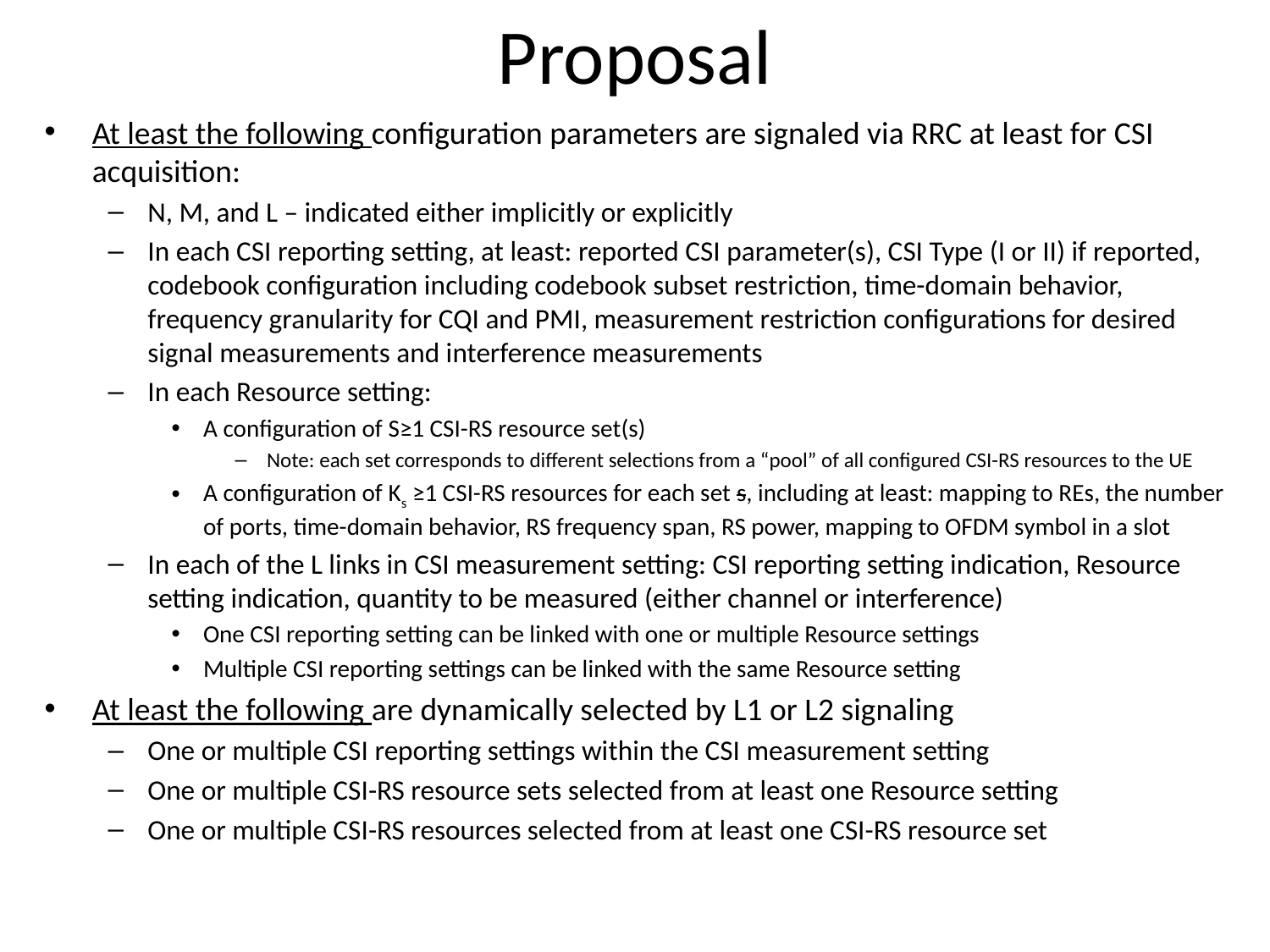

# Proposal
At least the following configuration parameters are signaled via RRC at least for CSI acquisition:
N, M, and L – indicated either implicitly or explicitly
In each CSI reporting setting, at least: reported CSI parameter(s), CSI Type (I or II) if reported, codebook configuration including codebook subset restriction, time-domain behavior, frequency granularity for CQI and PMI, measurement restriction configurations for desired signal measurements and interference measurements
In each Resource setting:
A configuration of S≥1 CSI-RS resource set(s)
Note: each set corresponds to different selections from a “pool” of all configured CSI-RS resources to the UE
A configuration of Ks ≥1 CSI-RS resources for each set s, including at least: mapping to REs, the number of ports, time-domain behavior, RS frequency span, RS power, mapping to OFDM symbol in a slot
In each of the L links in CSI measurement setting: CSI reporting setting indication, Resource setting indication, quantity to be measured (either channel or interference)
One CSI reporting setting can be linked with one or multiple Resource settings
Multiple CSI reporting settings can be linked with the same Resource setting
At least the following are dynamically selected by L1 or L2 signaling
One or multiple CSI reporting settings within the CSI measurement setting
One or multiple CSI-RS resource sets selected from at least one Resource setting
One or multiple CSI-RS resources selected from at least one CSI-RS resource set